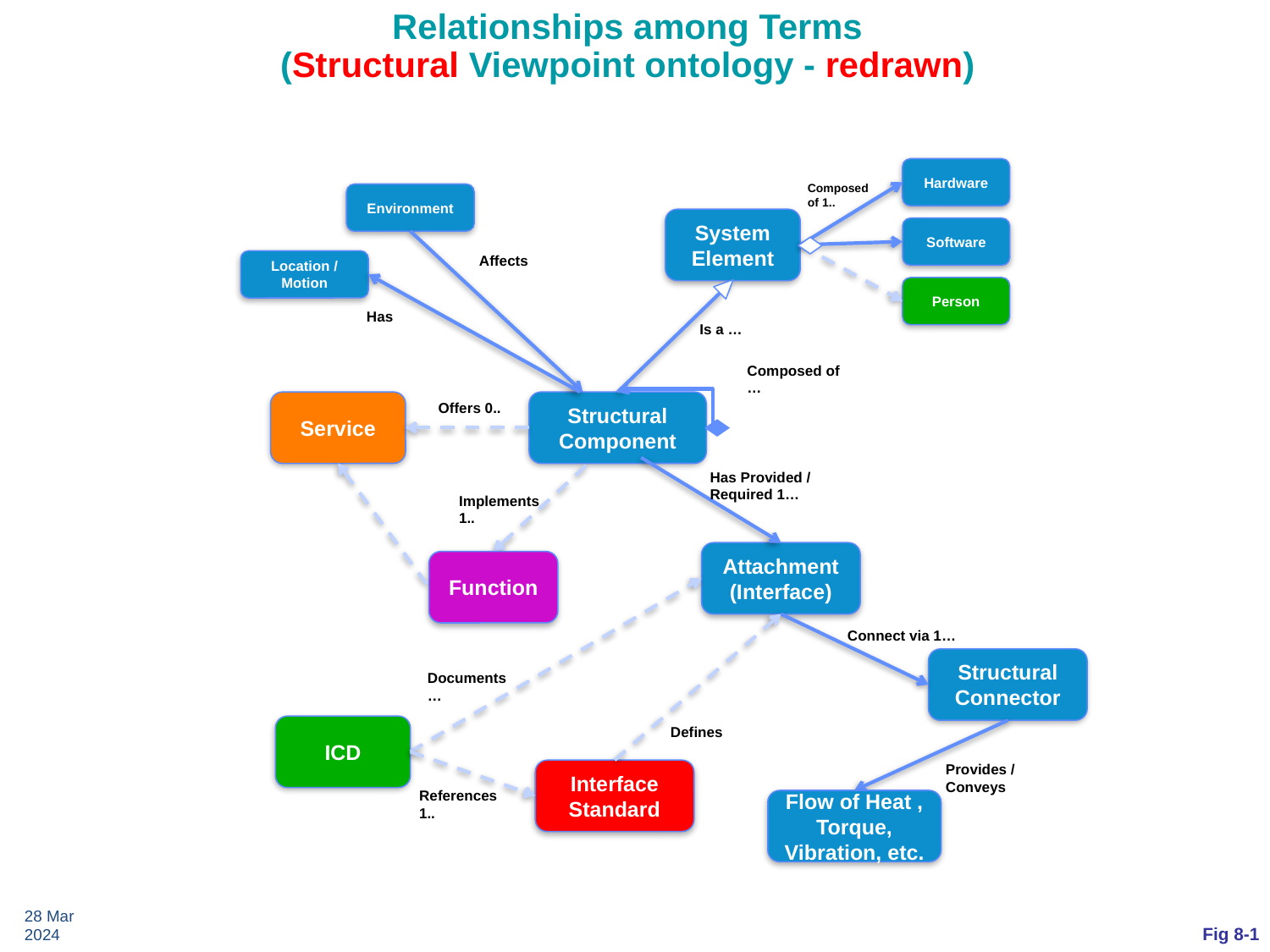

# Relationships among Terms (Structural Viewpoint ontology - redrawn)
Hardware
Composed of 1..
Environment
System
Element
Software

Affects
Location / Motion

Person
Has
Is a …
Composed of …
Service
Structural Component
Offers 0..

Has Provided / Required 1…
Implements 1..
Attachment
(Interface)
Function
Connect via 1…
Structural Connector
Documents …
ICD
Defines
Provides / Conveys
Interface Standard
References 1..
Flow of Heat , Torque, Vibration, etc.
28 Mar 2024
Fig 8-1